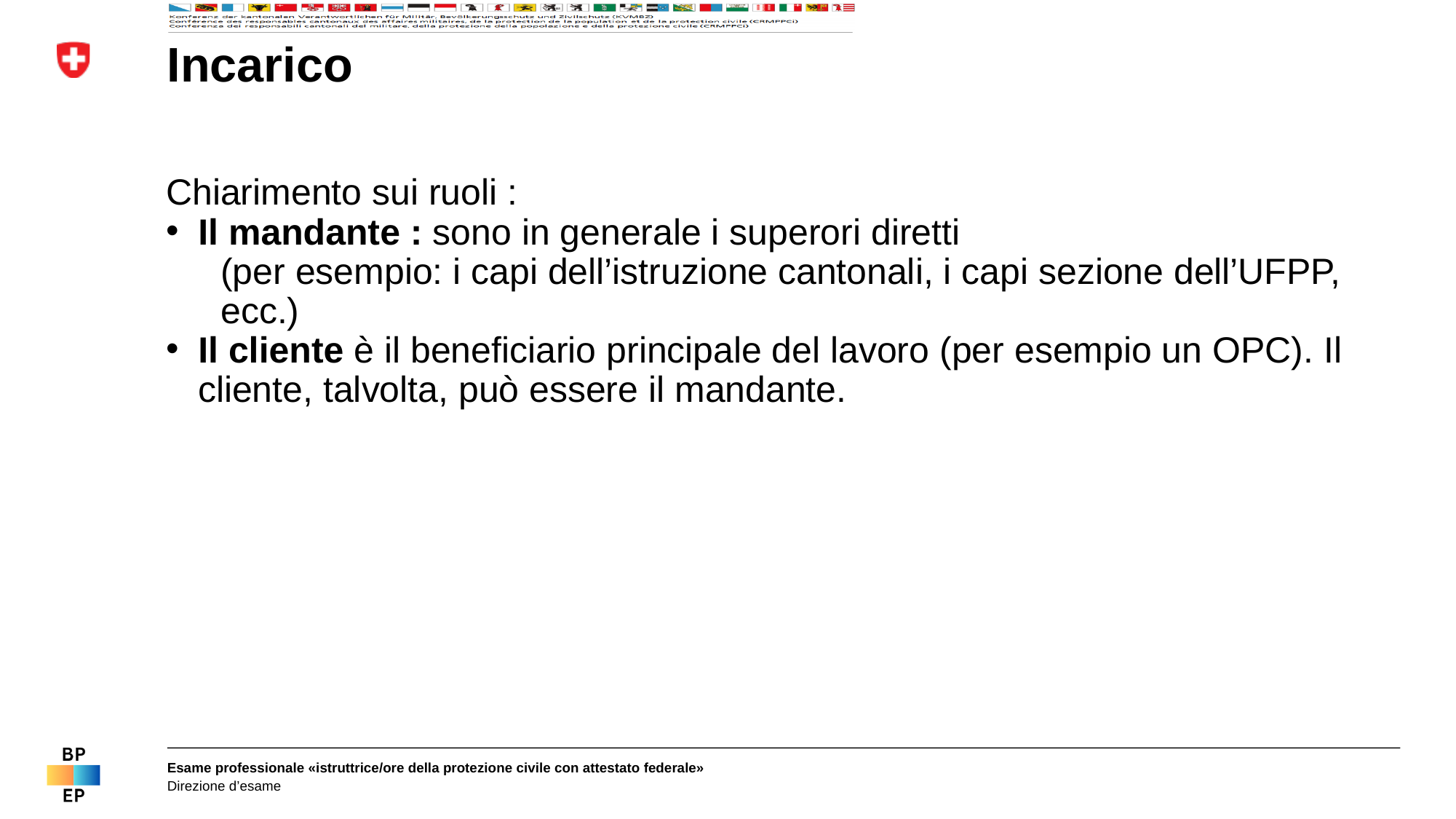

# Incarico
Chiarimento sui ruoli :
Il mandante : sono in generale i superori diretti
(per esempio: i capi dell’istruzione cantonali, i capi sezione dell’UFPP, ecc.)
Il cliente è il beneficiario principale del lavoro (per esempio un OPC). Il cliente, talvolta, può essere il mandante.

Esame professionale «istruttrice/ore della protezione civile con attestato federale»
Direzione d’esame